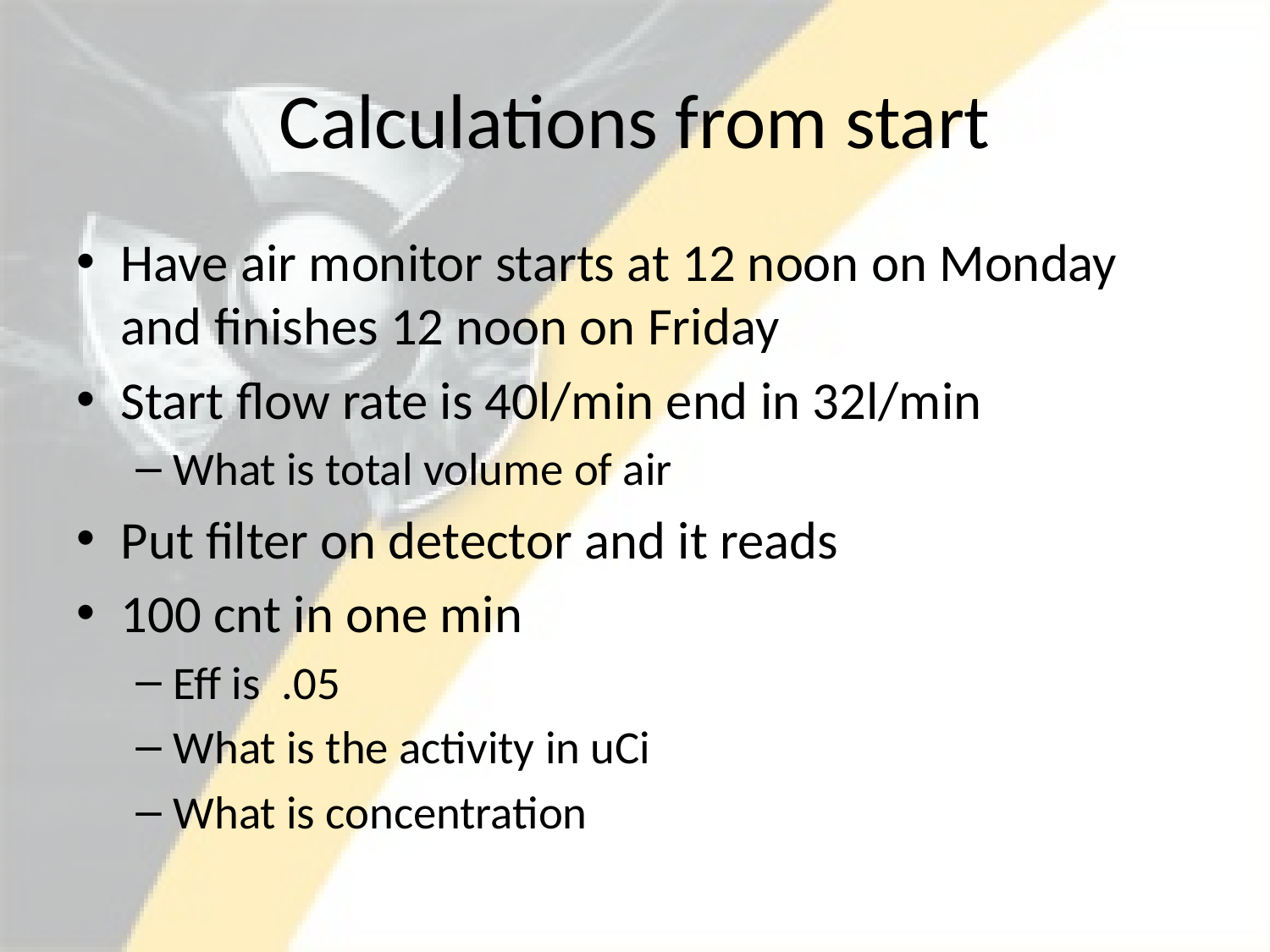

# Calculations from start
Have air monitor starts at 12 noon on Monday and finishes 12 noon on Friday
Start flow rate is 40l/min end in 32l/min
What is total volume of air
Put filter on detector and it reads
100 cnt in one min
Eff is  .05
What is the activity in uCi
What is concentration